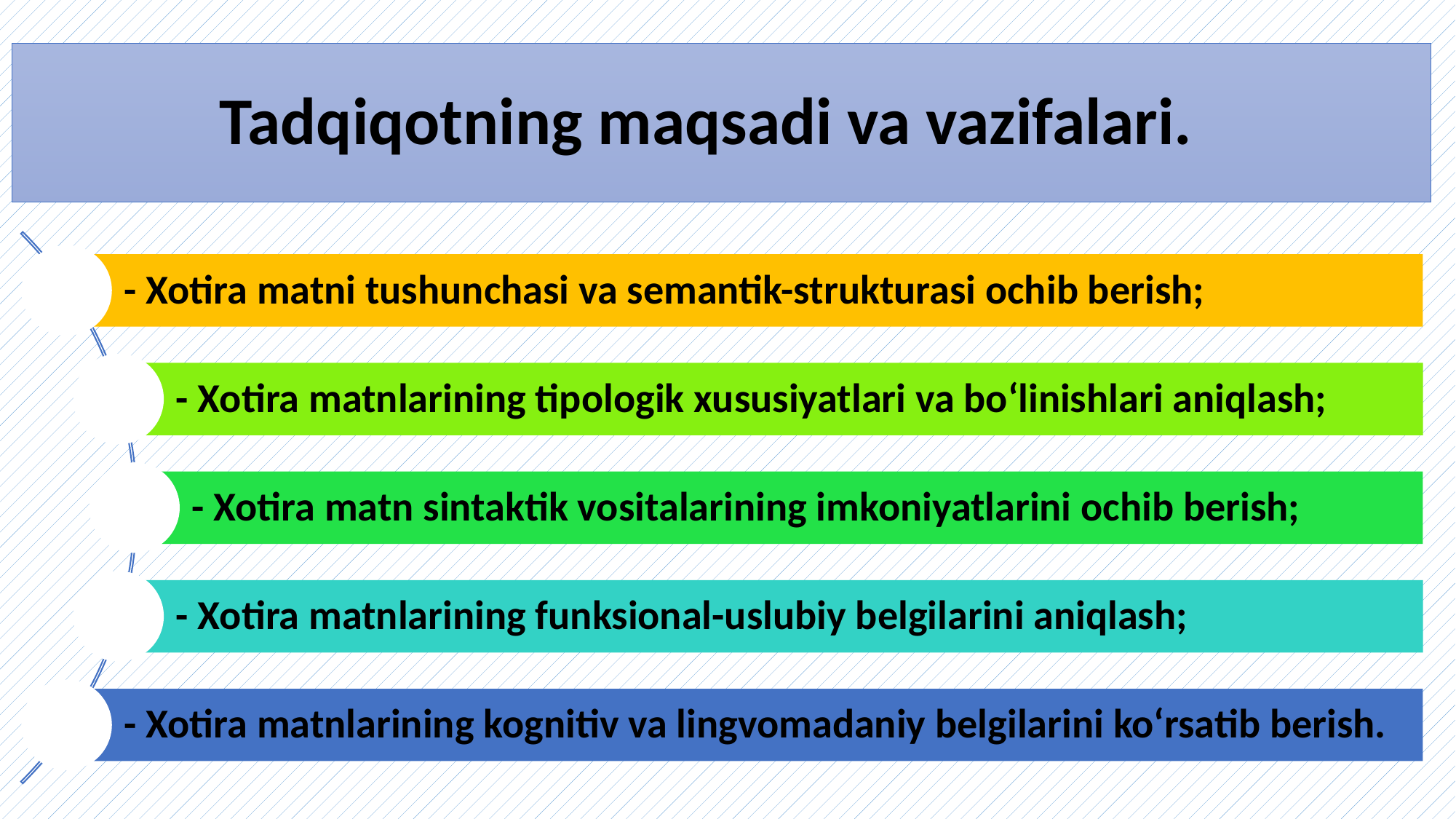

# Tadqiqotning maqsadi va vazifalari.
- Xotira matni tushunchasi va semantik-strukturasi ochib berish;
- Xotira matnlarining tipologik xususiyatlari va bo‘linishlari aniqlash;
- Xotira matn sintaktik vositalarining imkoniyatlarini ochib berish;
- Xotira matnlarining funksional-uslubiy belgilarini aniqlash;
- Xotira matnlarining kognitiv va lingvomadaniy belgilarini ko‘rsatib berish.